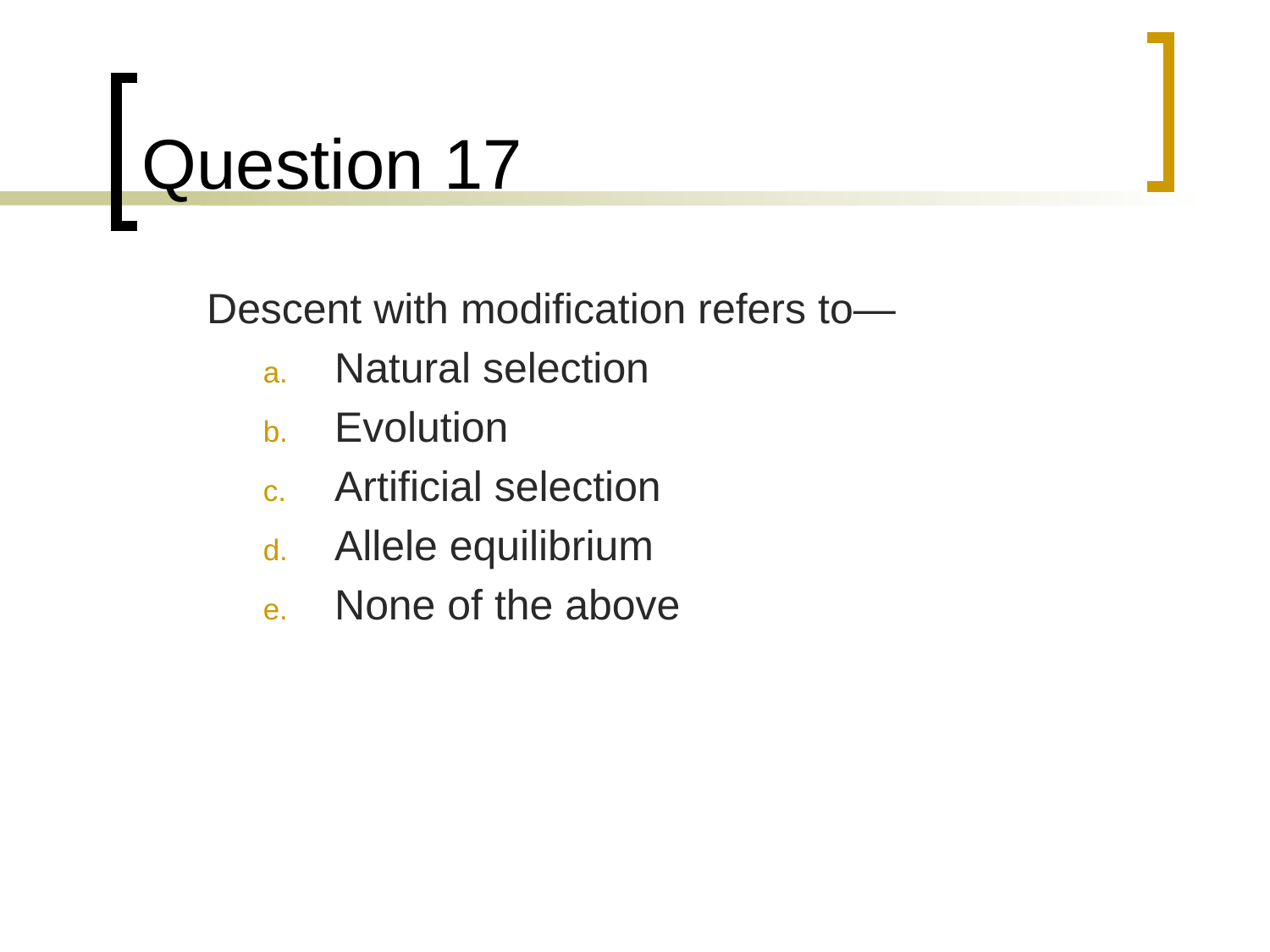

# Question 17
	Descent with modification refers to—
Natural selection
Evolution
Artificial selection
Allele equilibrium
None of the above